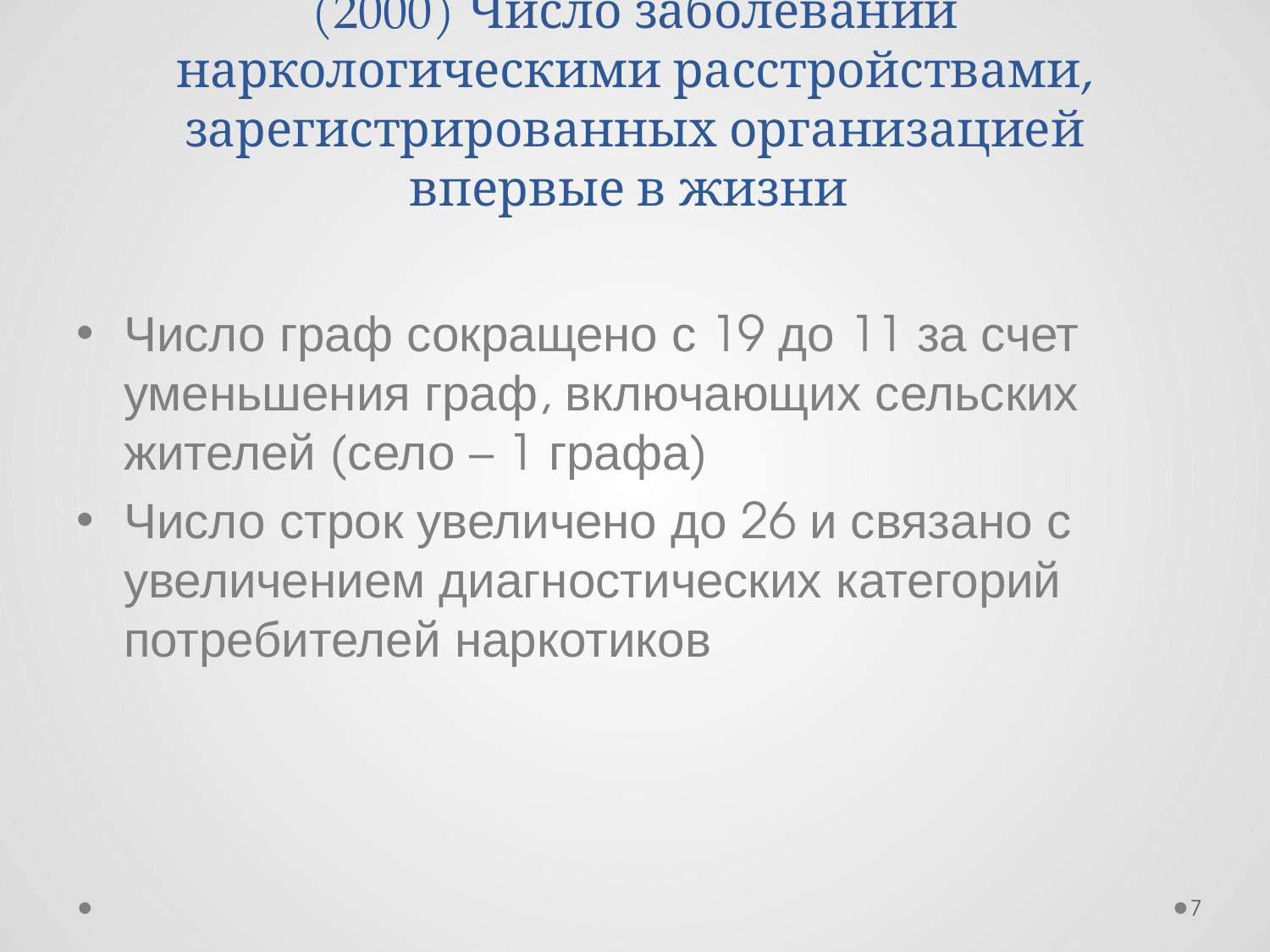

# (2000) Число заболеваний наркологическими расстройствами, зарегистрированных организацией впервые в жизни
Число граф сокращено с 19 до 11 за счет уменьшения граф, включающих сельских жителей (село – 1 графа)
Число строк увеличено до 26 и связано с увеличением диагностических категорий потребителей наркотиков

7